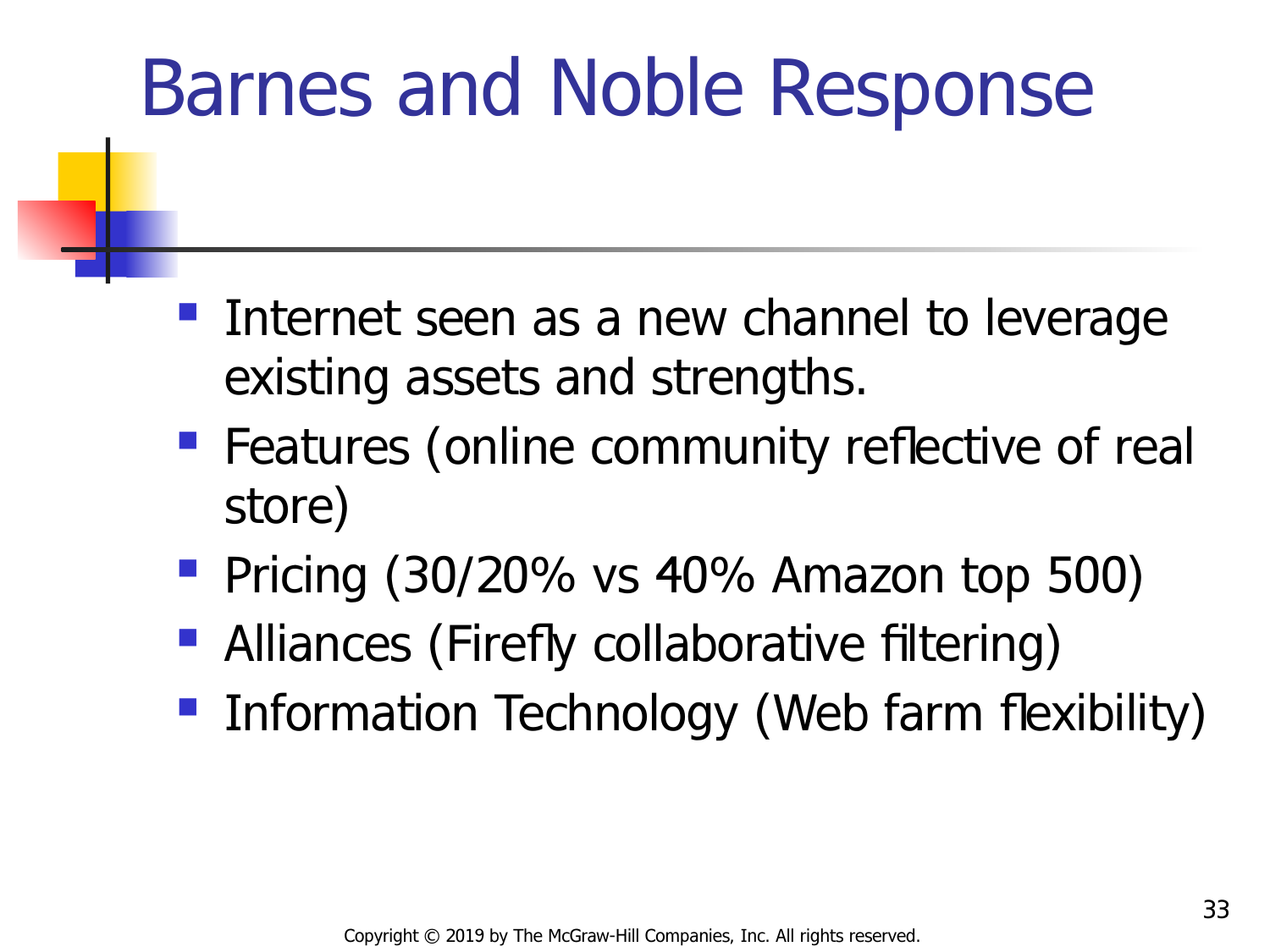

# Barnes and Noble Response
Internet seen as a new channel to leverage existing assets and strengths.
Features (online community reflective of real store)
Pricing (30/20% vs 40% Amazon top 500)
Alliances (Firefly collaborative filtering)
Information Technology (Web farm flexibility)
33
Copyright © 2019 by The McGraw-Hill Companies, Inc. All rights reserved.